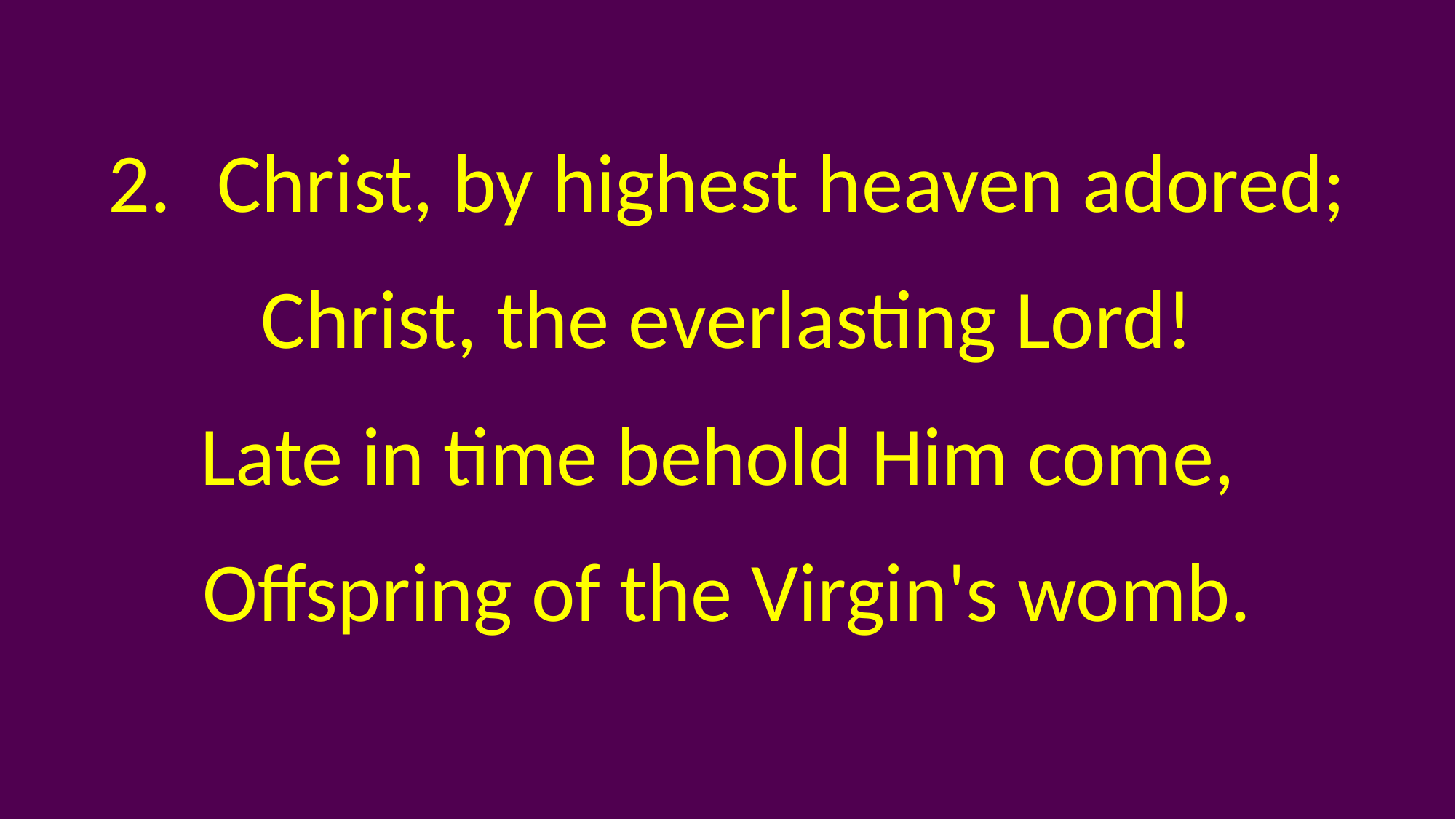

Christ, by highest heaven adored;
 Christ, the everlasting Lord!
Late in time behold Him come,
Offspring of the Virgin's womb.